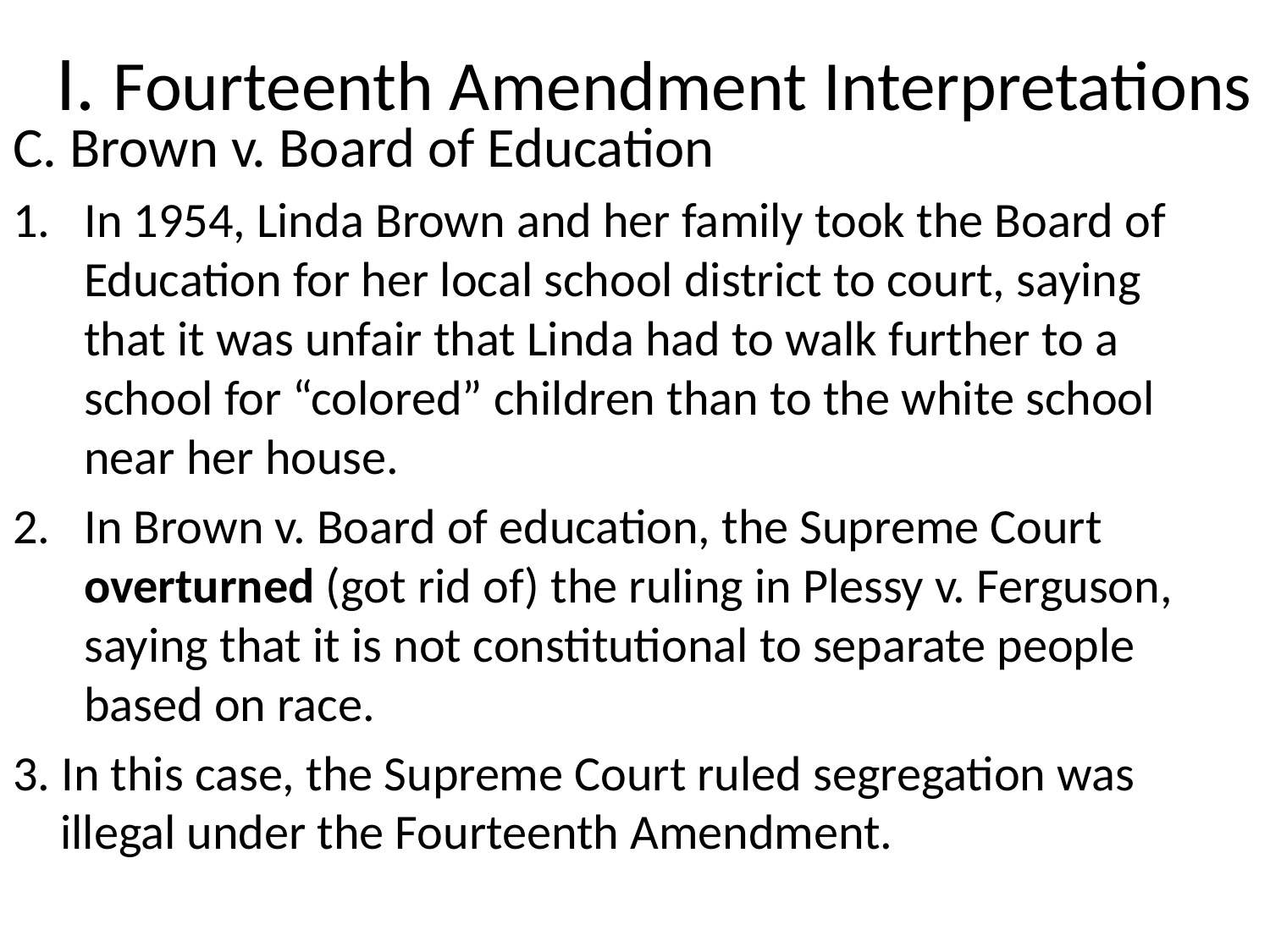

I. Fourteenth Amendment Interpretations
C. Brown v. Board of Education
In 1954, Linda Brown and her family took the Board of Education for her local school district to court, saying that it was unfair that Linda had to walk further to a school for “colored” children than to the white school near her house.
In Brown v. Board of education, the Supreme Court overturned (got rid of) the ruling in Plessy v. Ferguson, saying that it is not constitutional to separate people based on race.
3. In this case, the Supreme Court ruled segregation was illegal under the Fourteenth Amendment.